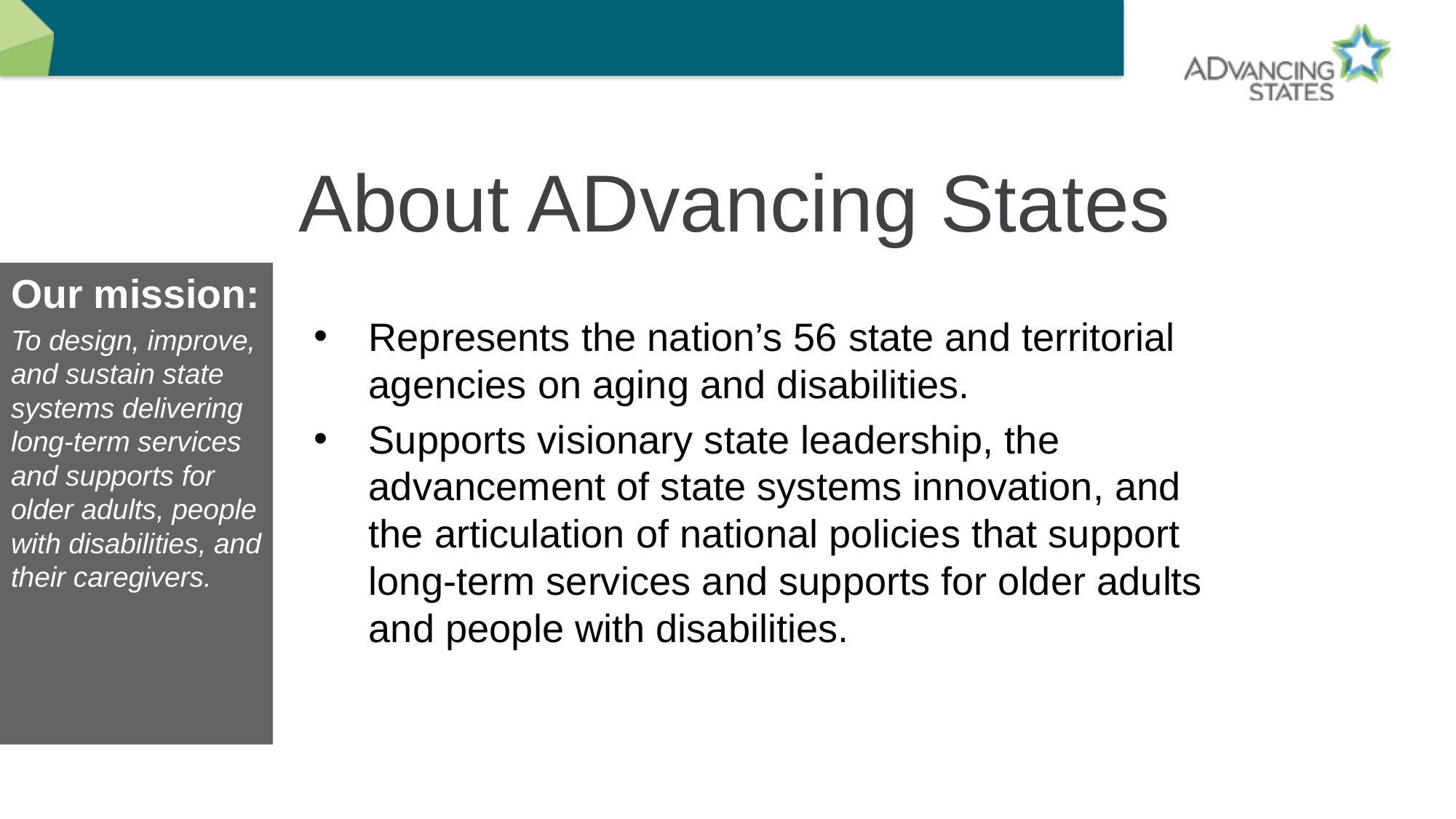

# About ADvancing States
Our mission:
To design, improve, and sustain state systems delivering long-term services and supports for older adults, people with disabilities, and their caregivers.
Represents the nation’s 56 state and territorial agencies on aging and disabilities.
Supports visionary state leadership, the advancement of state systems innovation, and the articulation of national policies that support long-term services and supports for older adults and people with disabilities.
7